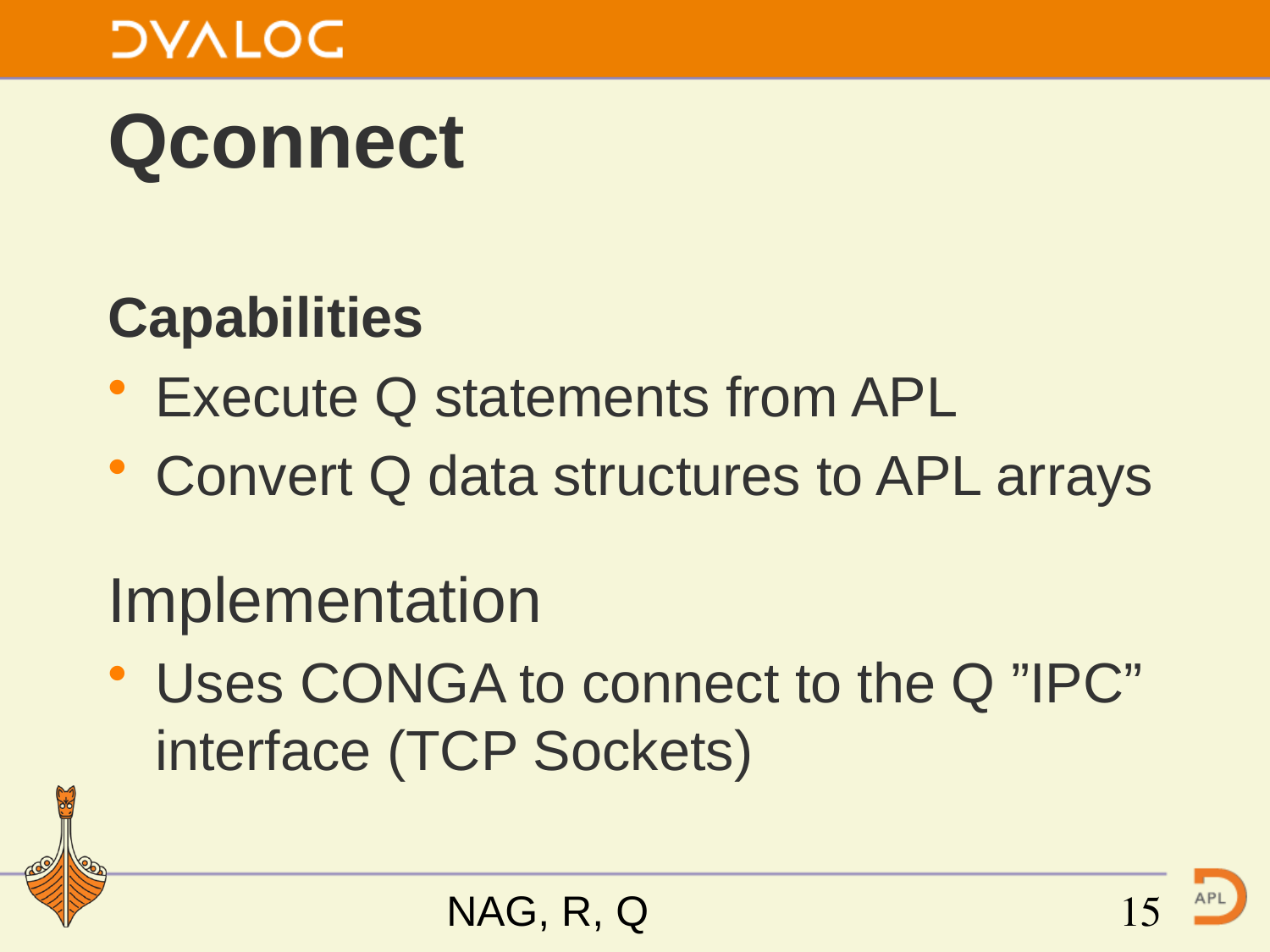

# Qconnect
Capabilities
Execute Q statements from APL
Convert Q data structures to APL arrays

Implementation
Uses CONGA to connect to the Q ”IPC” interface (TCP Sockets)
NAG, R, Q
15